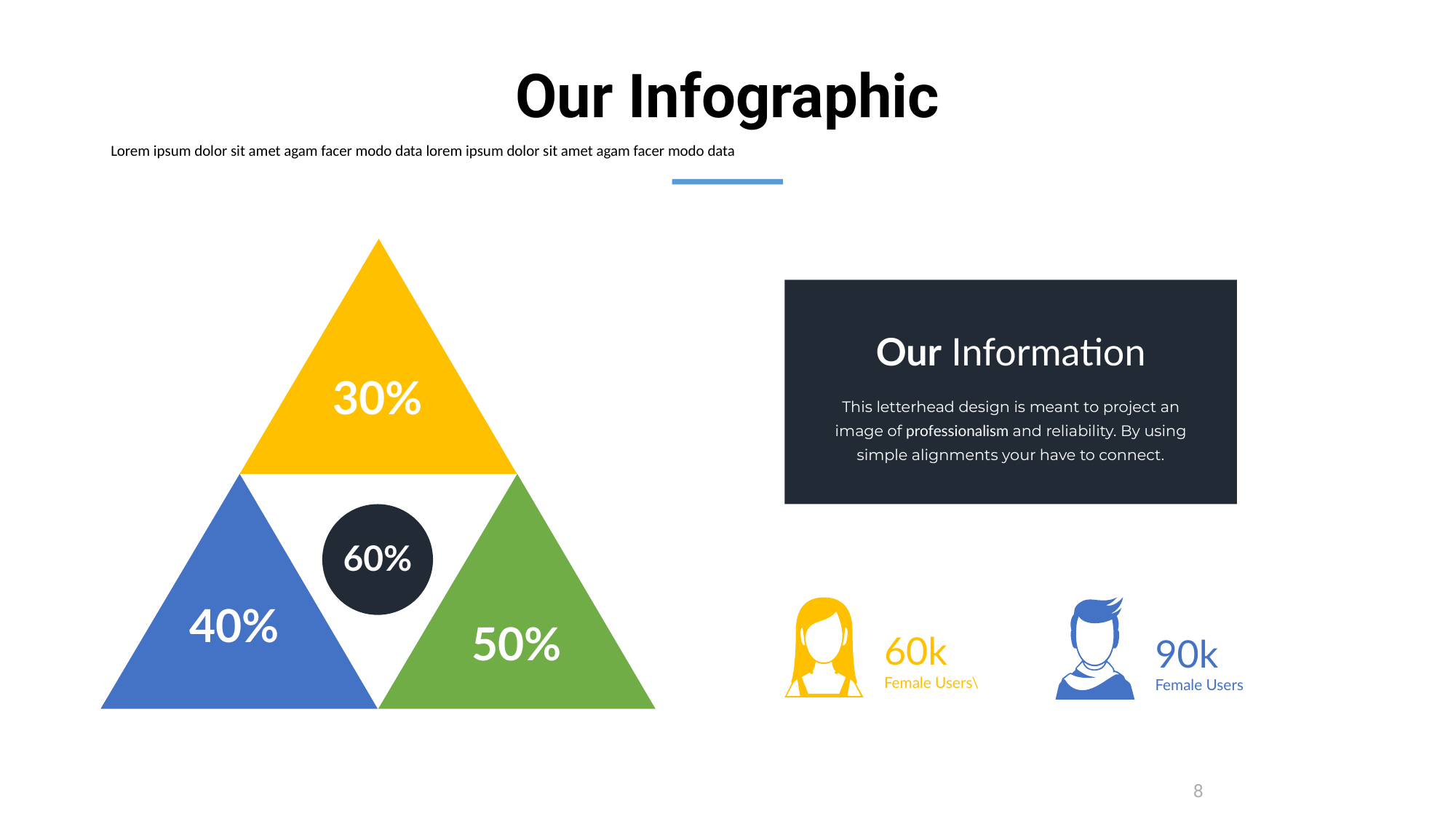

Our Infographic
Lorem ipsum dolor sit amet agam facer modo data lorem ipsum dolor sit amet agam facer modo data

Our Information
This letterhead design is meant to project an image of professionalism and reliability. By using simple alignments your have to connect.
30%

60%
40%

60k
Female Users\

90k
Female Users
50%
8